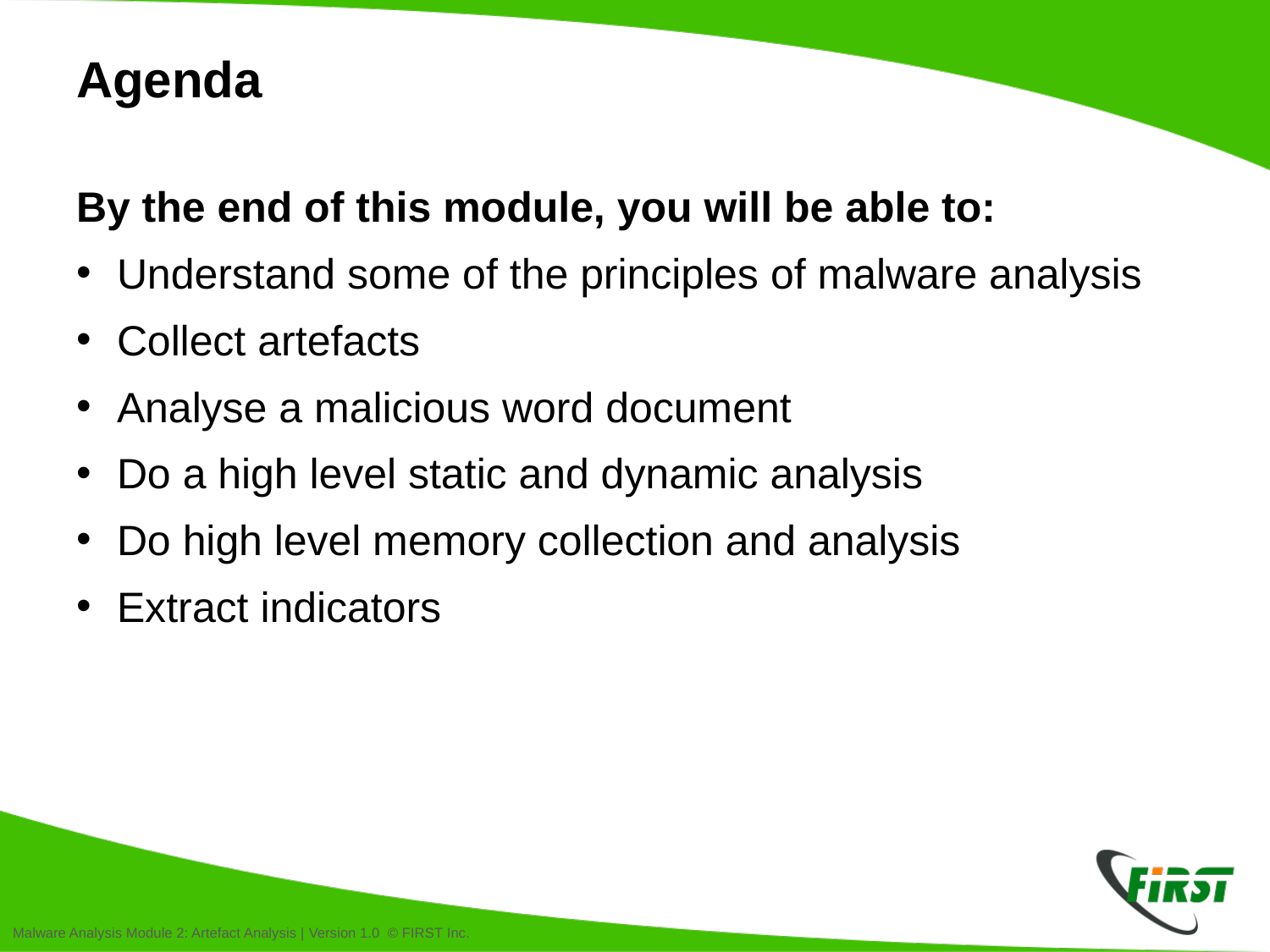

# Agenda
By the end of this module, you will be able to:
Understand some of the principles of malware analysis
Collect artefacts
Analyse a malicious word document
Do a high level static and dynamic analysis
Do high level memory collection and analysis
Extract indicators